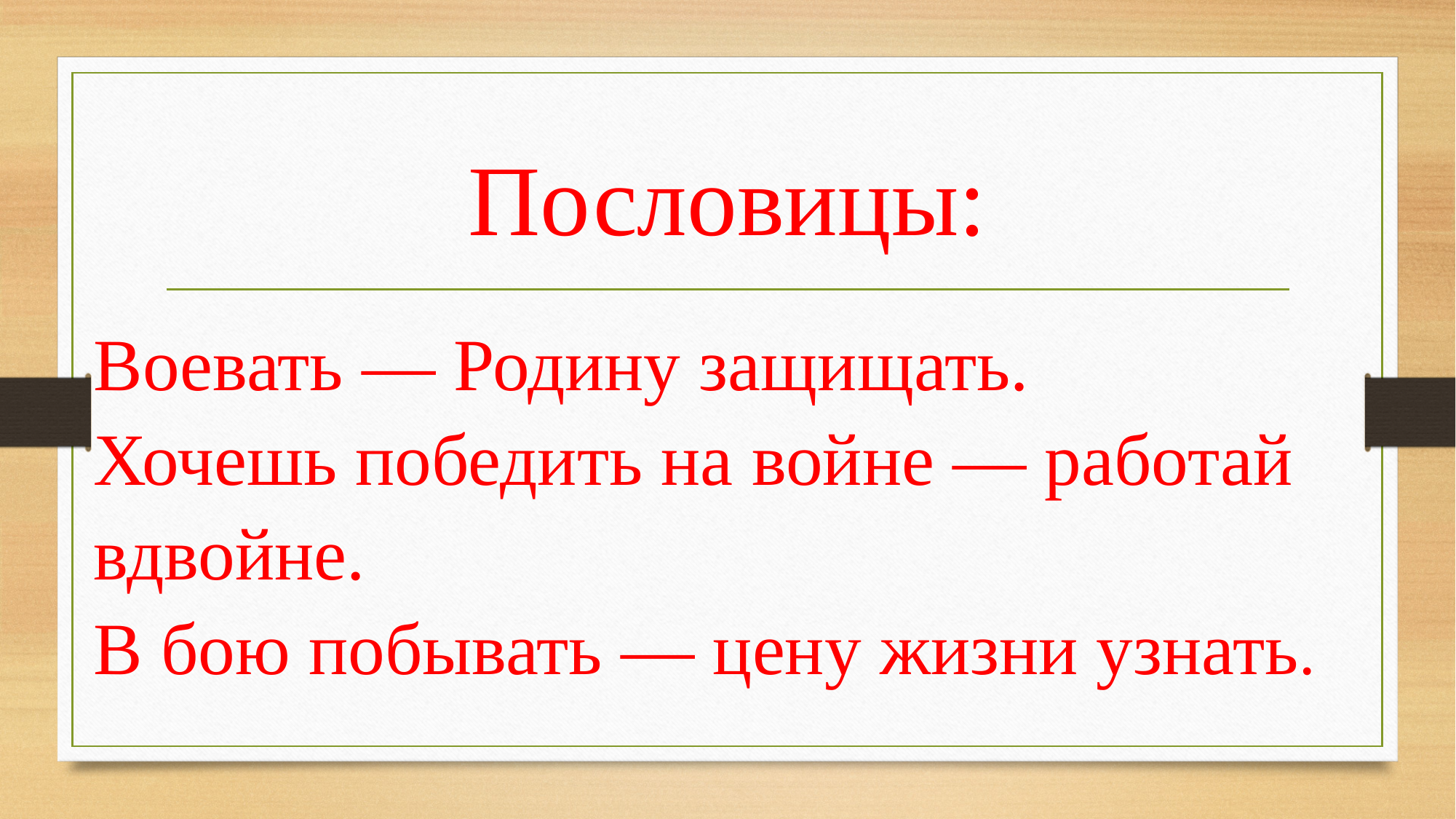

# Пословицы:
Воевать — Родину защищать.
Хочешь победить на войне — работай вдвойне.
В бою побывать — цену жизни узнать.